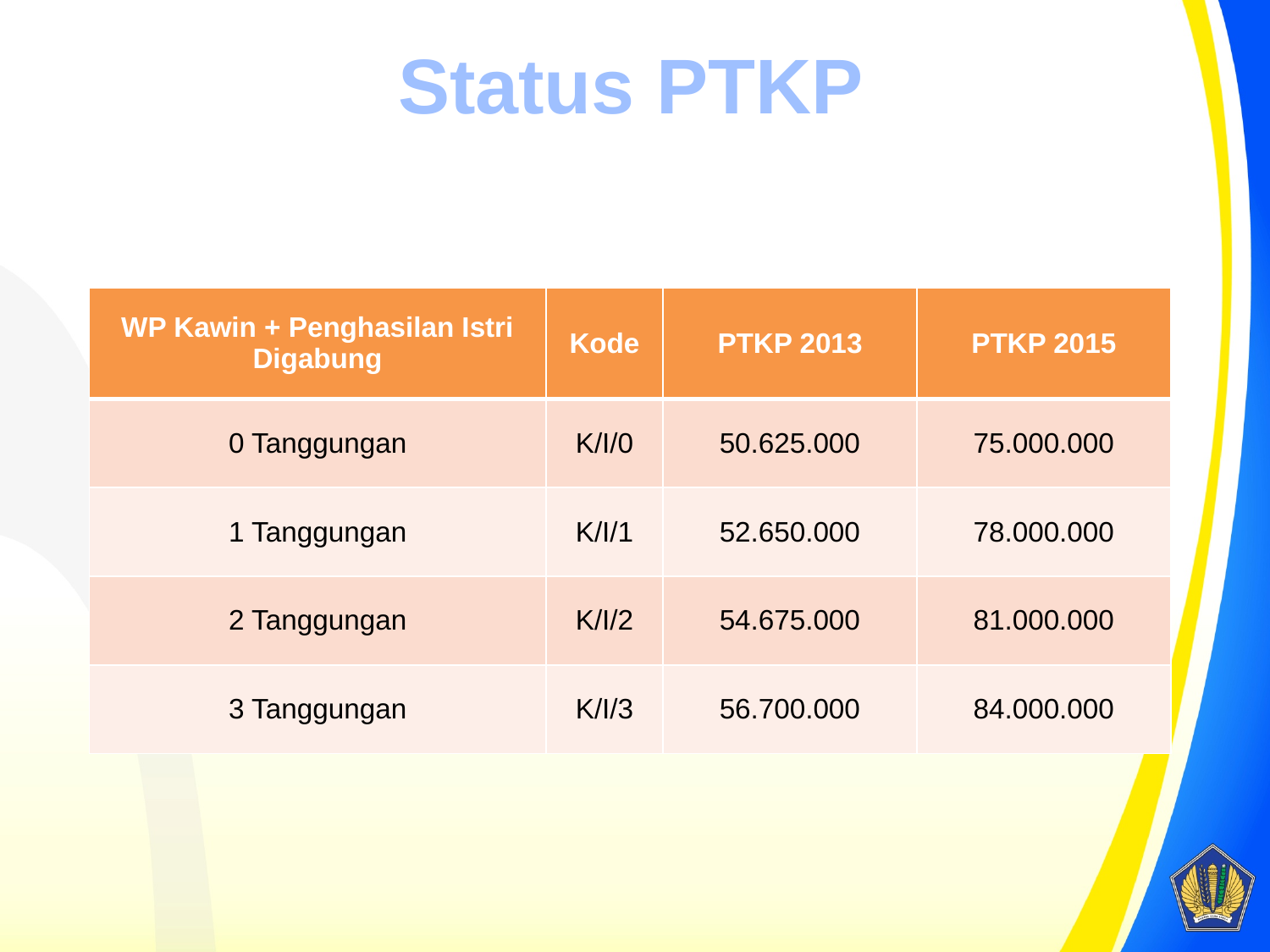

Status PTKP
| WP Kawin + Penghasilan Istri Digabung | Kode | PTKP 2013 | PTKP 2015 |
| --- | --- | --- | --- |
| 0 Tanggungan | K/I/0 | 50.625.000 | 75.000.000 |
| 1 Tanggungan | K/I/1 | 52.650.000 | 78.000.000 |
| 2 Tanggungan | K/I/2 | 54.675.000 | 81.000.000 |
| 3 Tanggungan | K/I/3 | 56.700.000 | 84.000.000 |